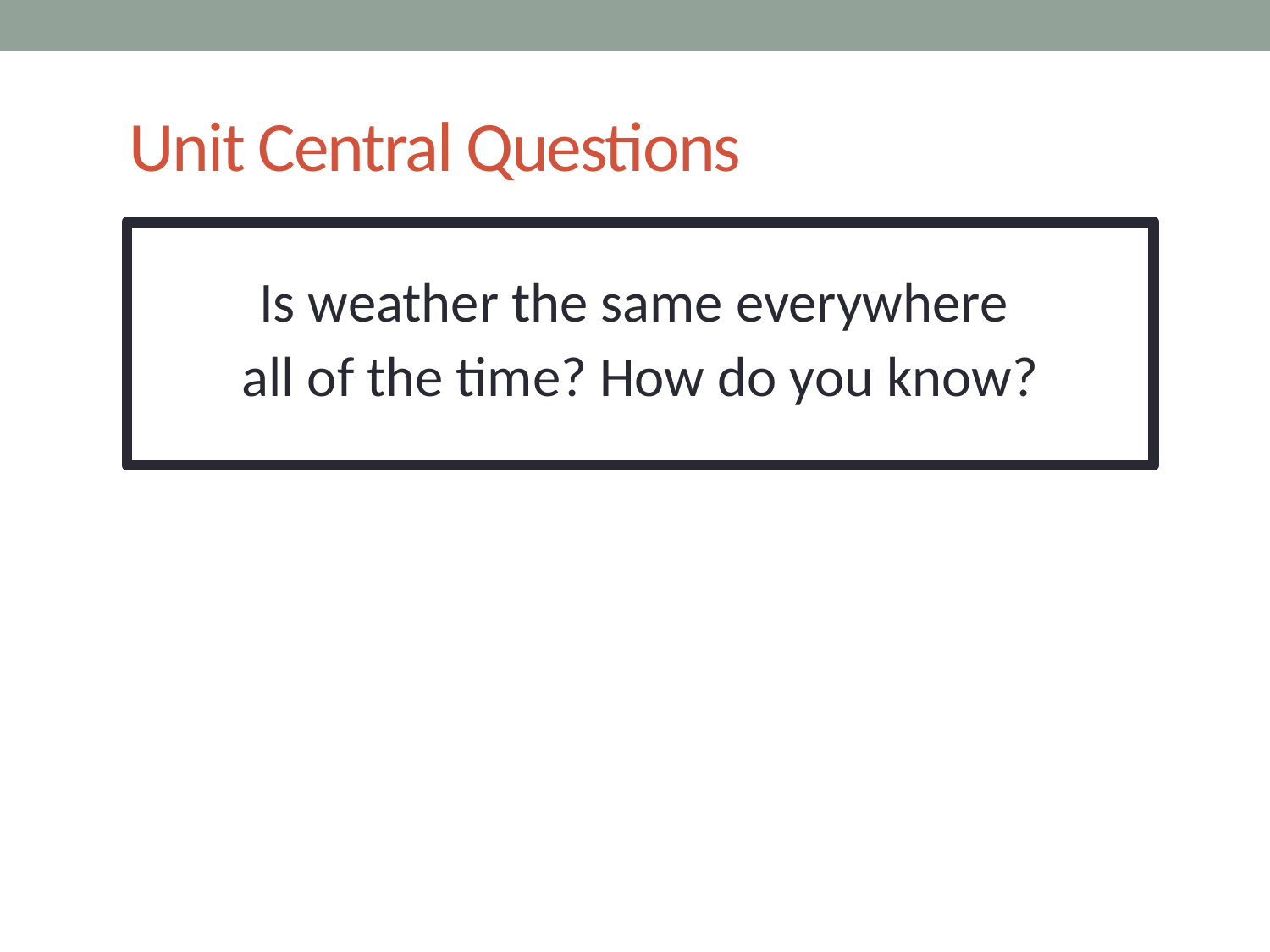

# Unit Central Questions

Is weather the same everywhere
all of the time? How do you know?